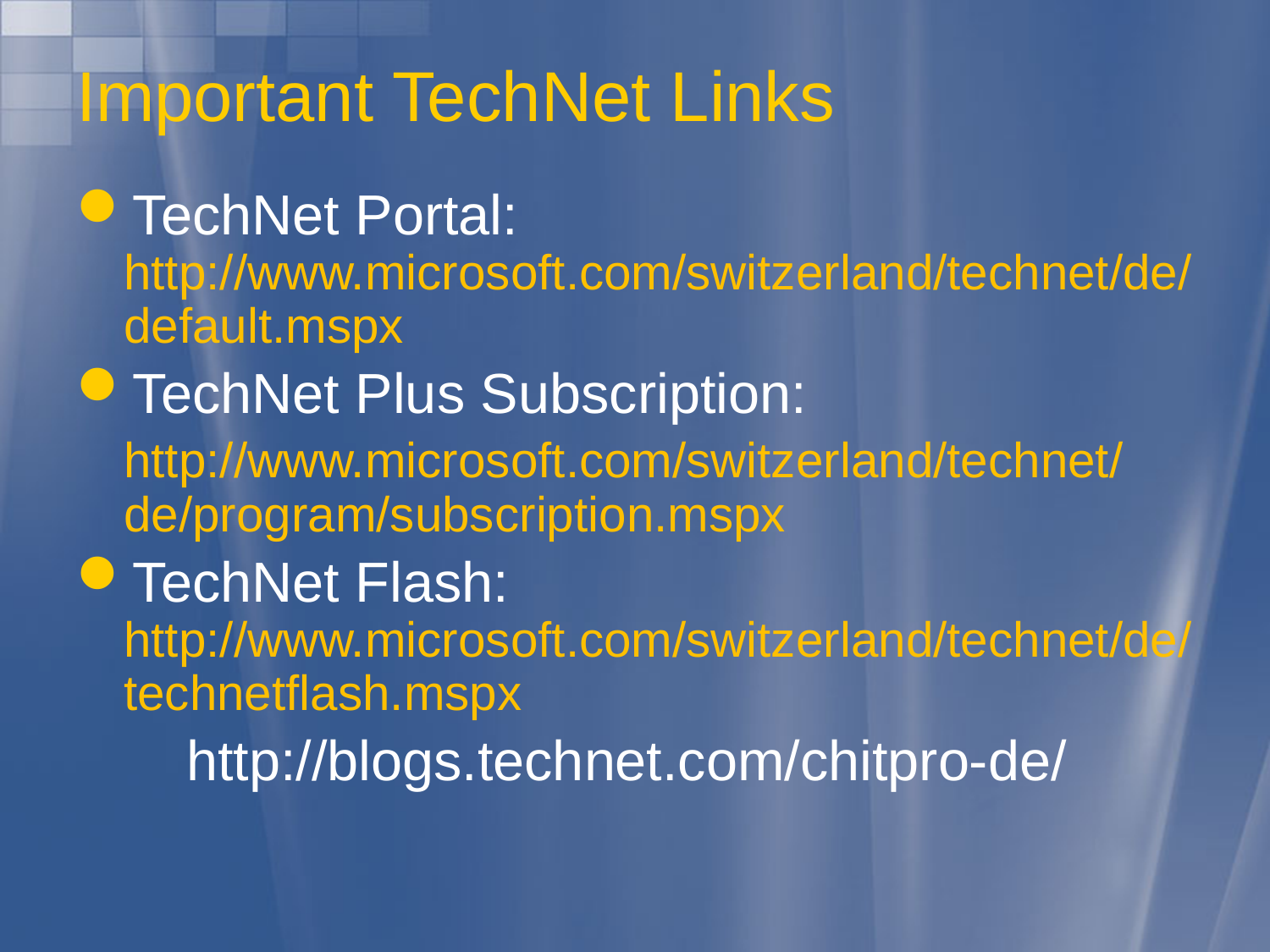

# Important TechNet Links
TechNet Portal: http://www.microsoft.com/switzerland/technet/de/default.mspx
TechNet Plus Subscription:
	http://www.microsoft.com/switzerland/technet/de/program/subscription.mspx
TechNet Flash: http://www.microsoft.com/switzerland/technet/de/technetflash.mspx
http://blogs.technet.com/chitpro-de/